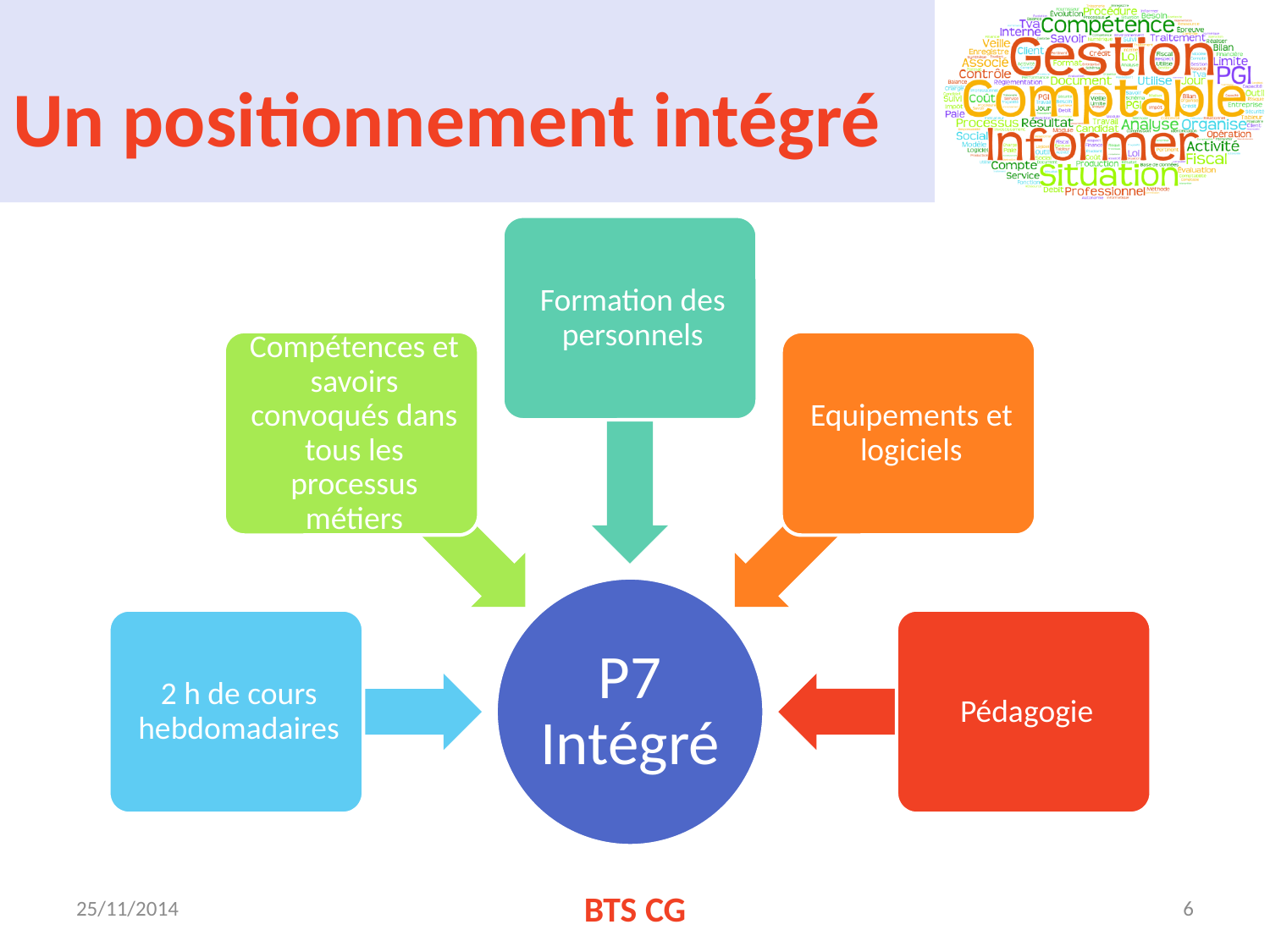

# Un positionnement intégré
P7 Intégré
2 h de cours hebdomadaires
Compétences et savoirs convoqués dans tous les processus métiers
Formation des personnels
Equipements et logiciels
Pédagogie
25/11/2014
BTS CG
6